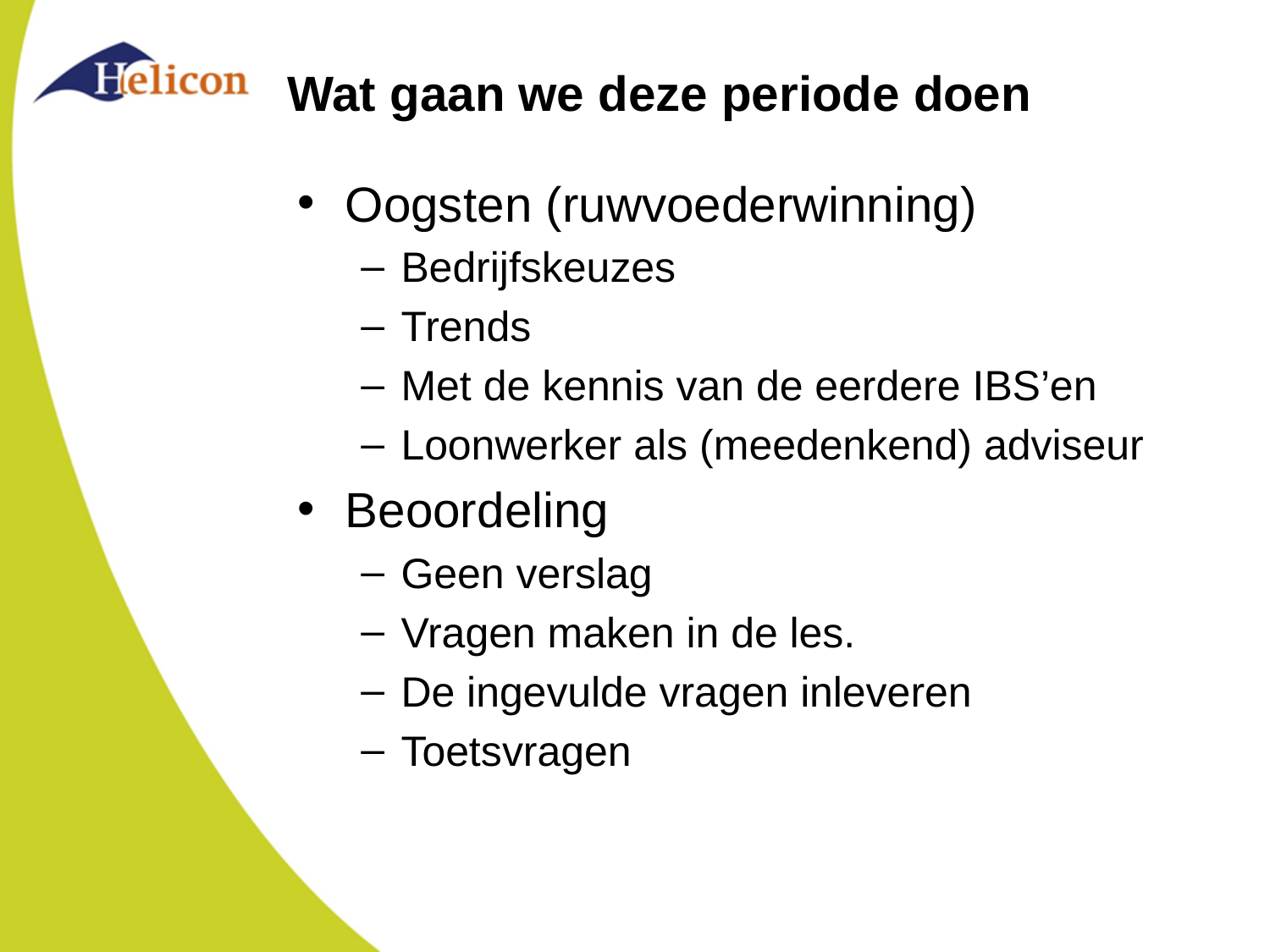

# Wat gaan we deze periode doen
Oogsten (ruwvoederwinning)
Bedrijfskeuzes
Trends
Met de kennis van de eerdere IBS’en
Loonwerker als (meedenkend) adviseur
Beoordeling
Geen verslag
Vragen maken in de les.
De ingevulde vragen inleveren
Toetsvragen